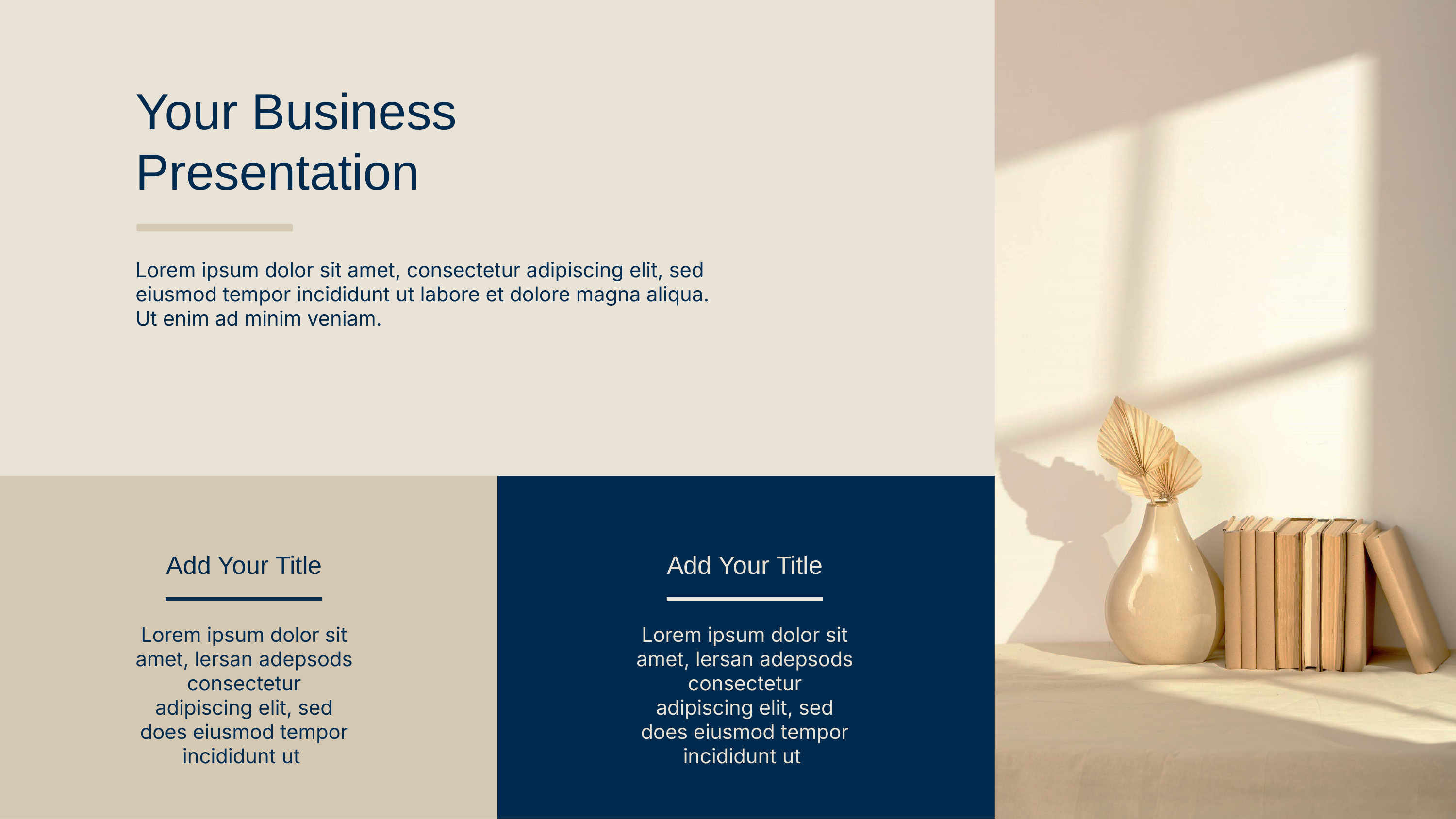

Your Business
Presentation

Lorem ipsum dolor sit amet, consectetur adipiscing elit, sed eiusmod tempor incididunt ut labore et dolore magna aliqua. Ut enim ad minim veniam.

Add Your Title
Add Your Title

Lorem ipsum dolor sit amet, lersan adepsods consectetur adipiscing elit, sed does eiusmod tempor incididunt ut
Lorem ipsum dolor sit amet, lersan adepsods consectetur adipiscing elit, sed does eiusmod tempor incididunt ut